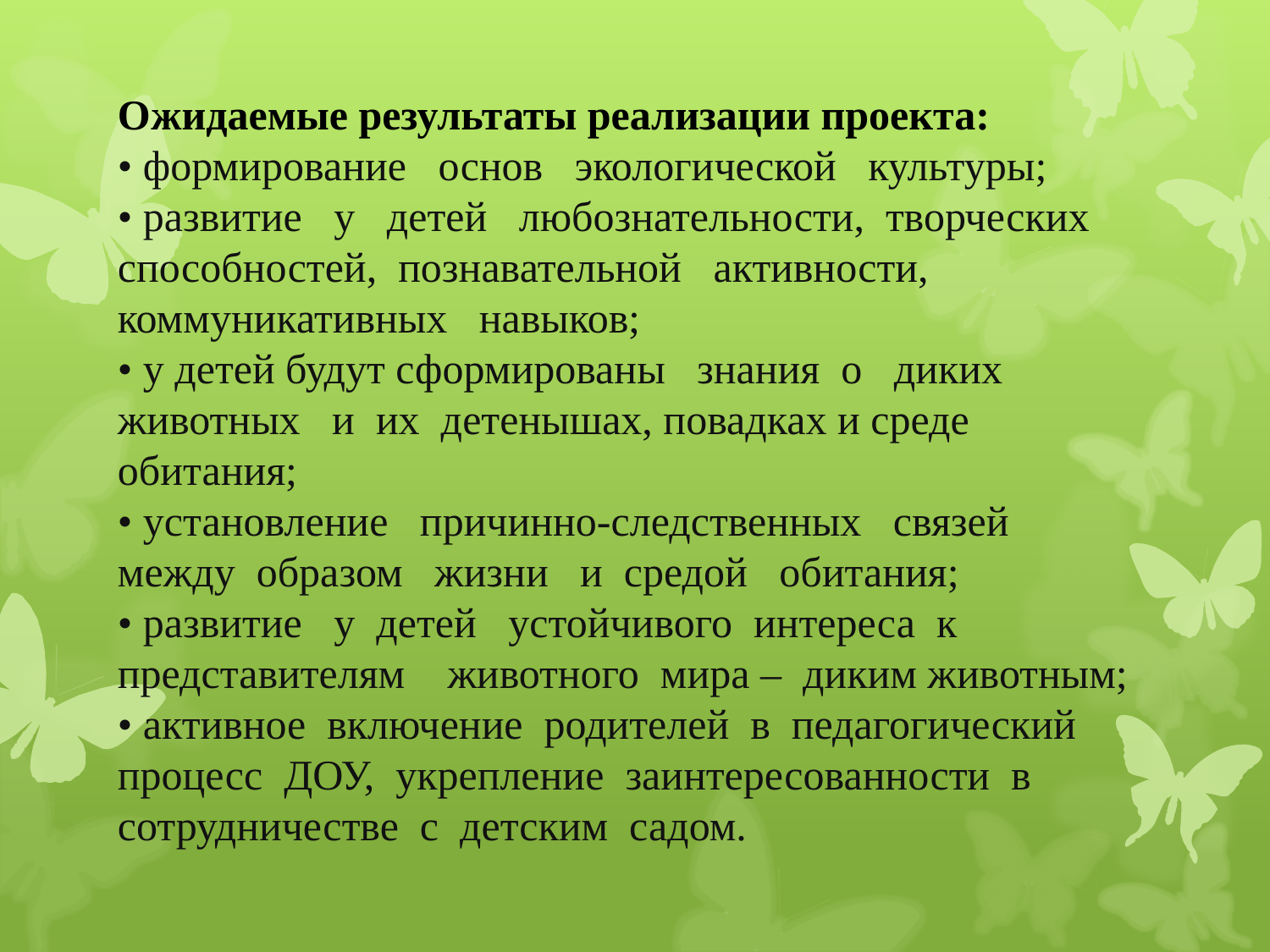

# Ожидаемые результаты реализации проекта: • формирование   основ   экологической   культуры; • развитие   у   детей   любознательности,  творческих способностей,  познавательной   активности, коммуникативных   навыков; • у детей будут сформированы   знания  о   диких животных   и  их  детенышах, повадках и среде  обитания; • установление   причинно-следственных   связей между  образом   жизни   и  средой   обитания; • развитие   у  детей   устойчивого  интереса  к представителям    животного  мира –  диким животным; • активное  включение  родителей  в  педагогический процесс  ДОУ,  укрепление  заинтересованности  в сотрудничестве  с  детским  садом.